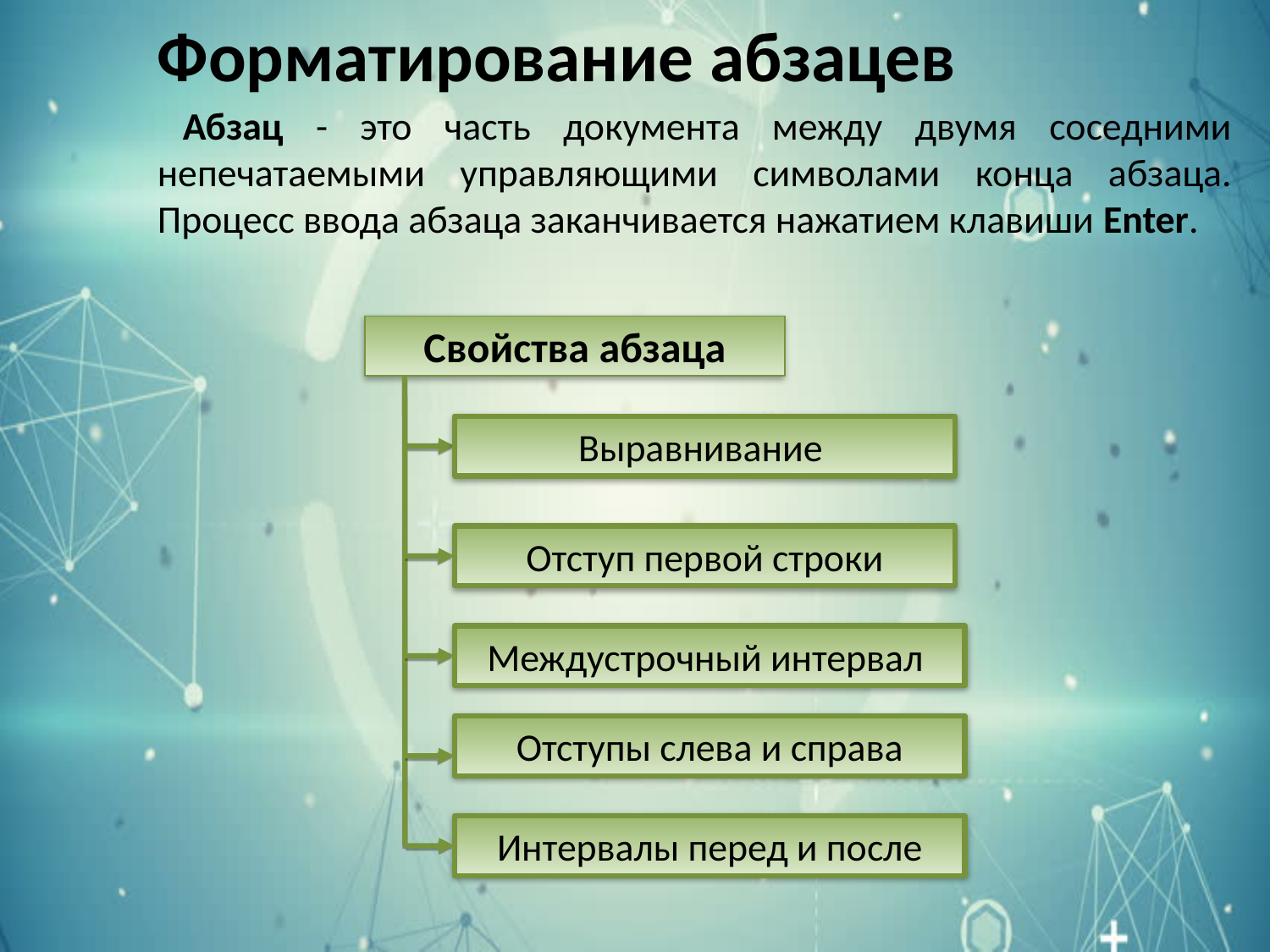

Форматирование абзацев
Абзац - это часть документа между двумя соседними непечатаемыми управляющими символами конца абзаца. Процесс ввода абзаца заканчивается нажатием клавиши Enter.
Свойства абзаца
Выравнивание

Отступ первой строки

Междустрочный интервал

Отступы слева и справа

Интервалы перед и после